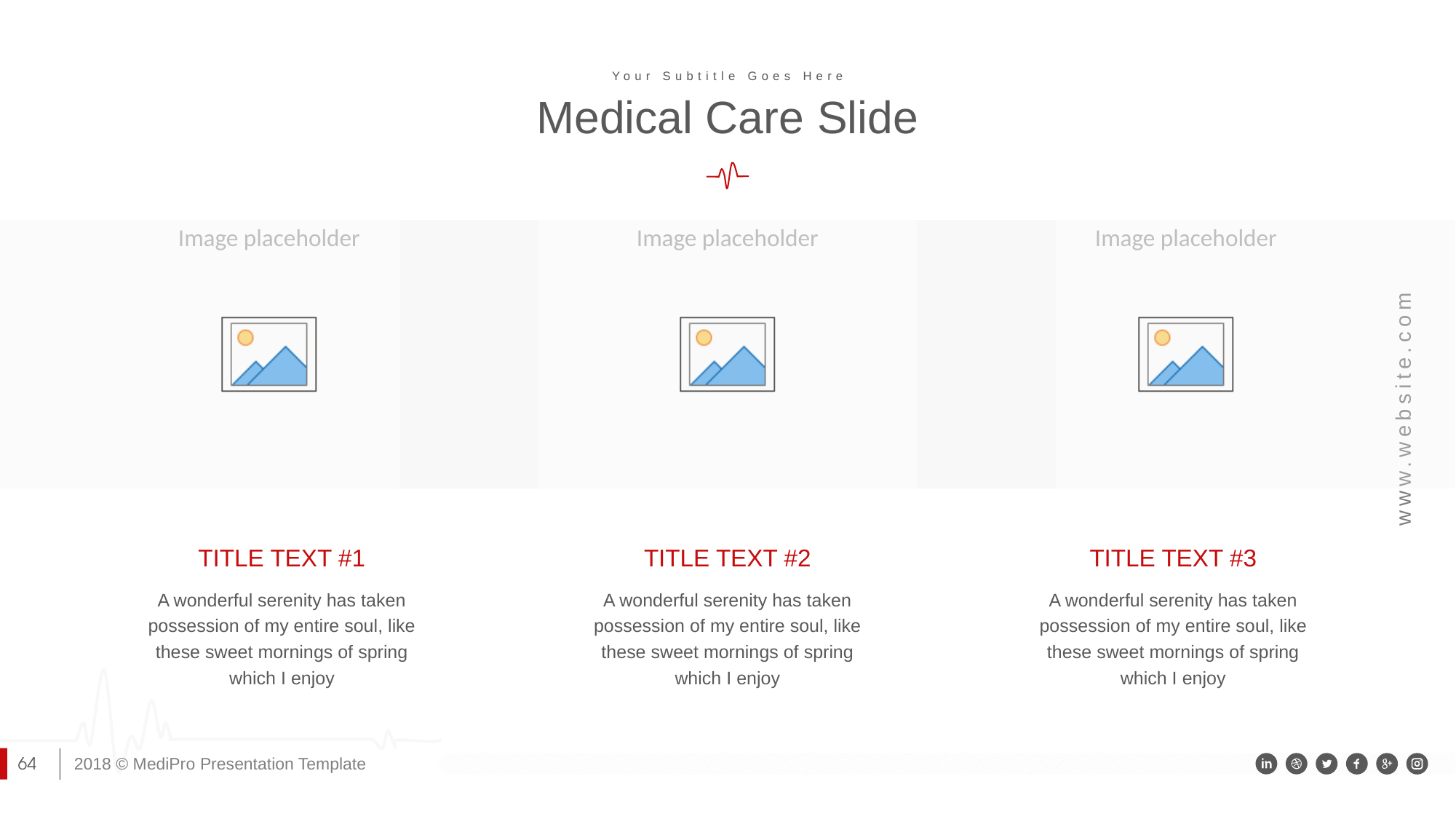

Your Subtitle Goes Here
Medical Care Slide

TITLE TEXT #1
A wonderful serenity has taken possession of my entire soul, like these sweet mornings of spring which I enjoy
TITLE TEXT #2
A wonderful serenity has taken possession of my entire soul, like these sweet mornings of spring which I enjoy
TITLE TEXT #3
A wonderful serenity has taken possession of my entire soul, like these sweet mornings of spring which I enjoy